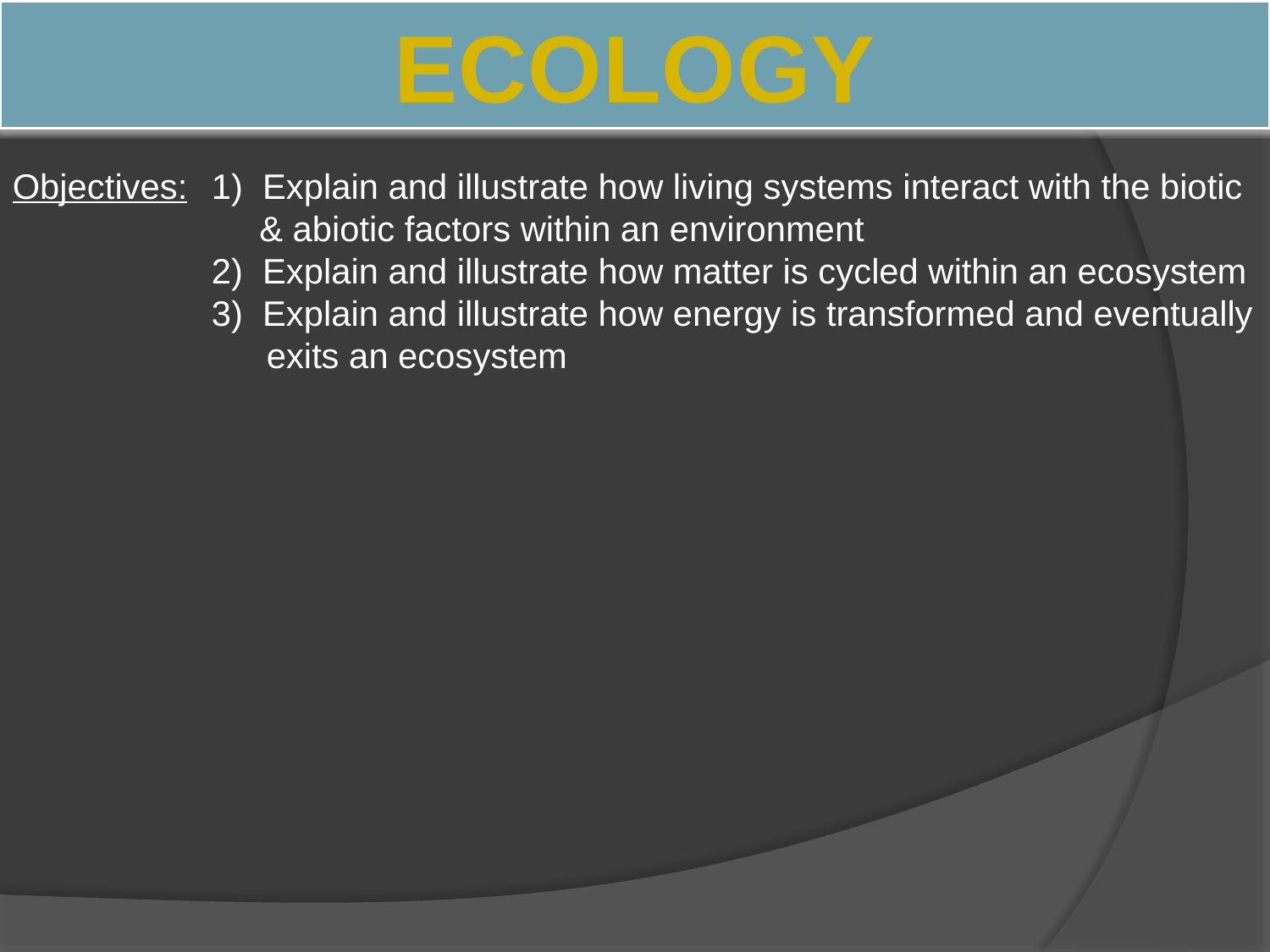

ECOLOGY
Objectives:	1)  Explain and illustrate how living systems interact with the biotic 		& abiotic factors within an environment
	2)  Explain and illustrate how matter is cycled within an ecosystem
	3)  Explain and illustrate how energy is transformed and eventually 		exits an ecosystem